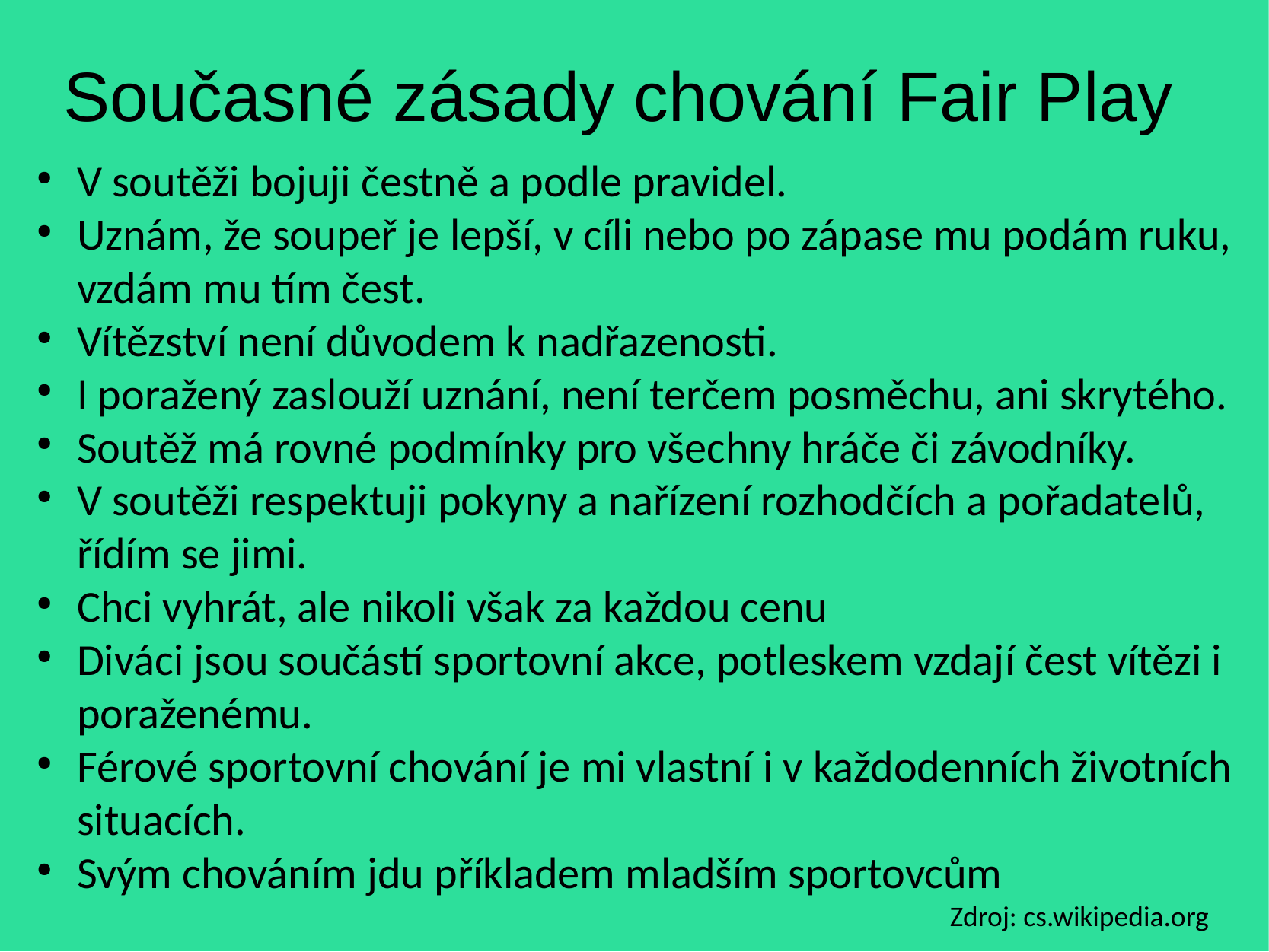

# Současné zásady chování Fair Play
V soutěži bojuji čestně a podle pravidel.
Uznám, že soupeř je lepší, v cíli nebo po zápase mu podám ruku, vzdám mu tím čest.
Vítězství není důvodem k nadřazenosti.
I poražený zaslouží uznání, není terčem posměchu, ani skrytého.
Soutěž má rovné podmínky pro všechny hráče či závodníky.
V soutěži respektuji pokyny a nařízení rozhodčích a pořadatelů, řídím se jimi.
Chci vyhrát, ale nikoli však za každou cenu
Diváci jsou součástí sportovní akce, potleskem vzdají čest vítězi i poraženému.
Férové sportovní chování je mi vlastní i v každodenních životních situacích.
Svým chováním jdu příkladem mladším sportovcům
								Zdroj: cs.wikipedia.org